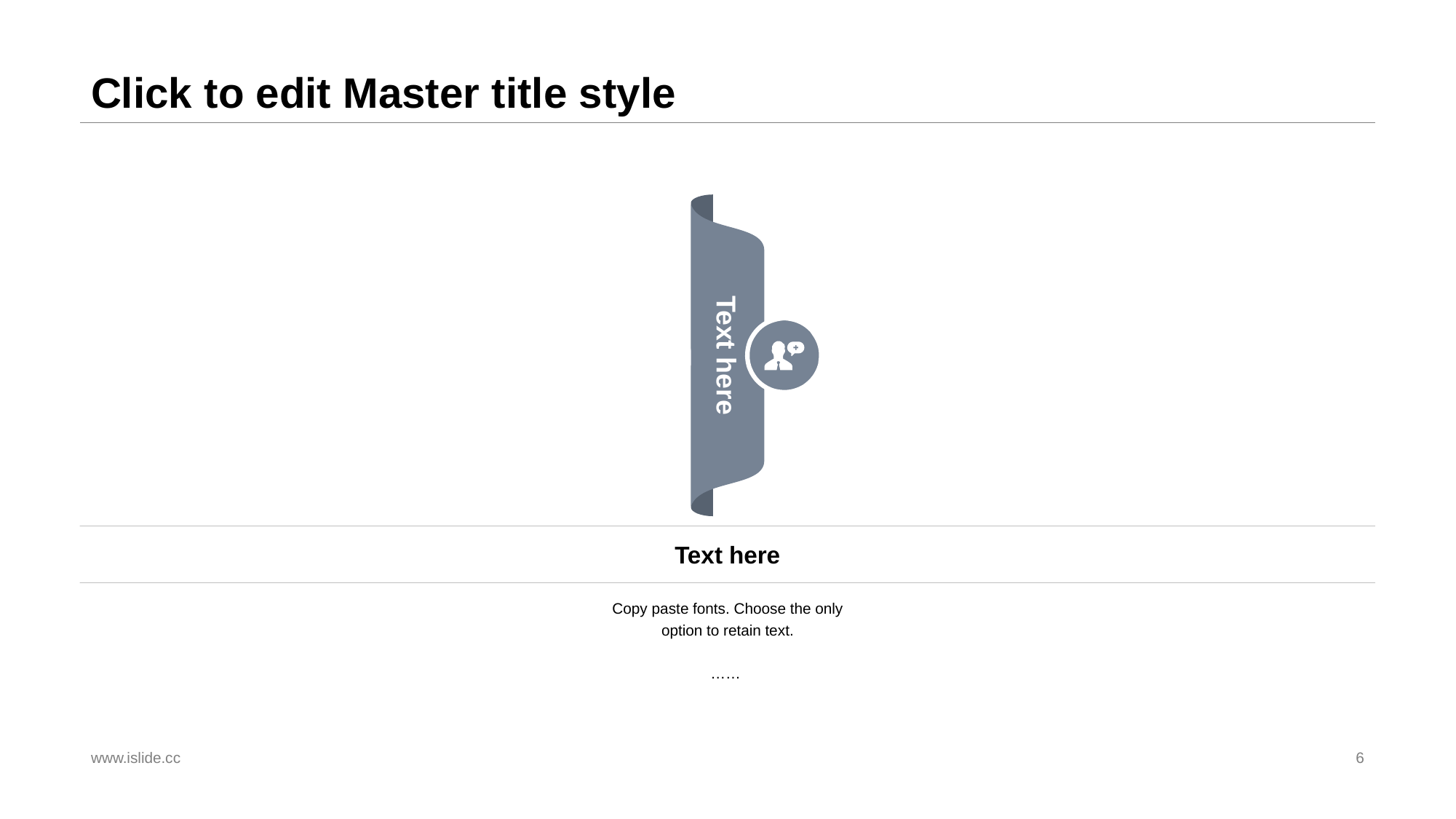

# Click to edit Master title style
Text here
Text here

Text here
Copy paste fonts. Choose the only option to retain text.
……
www.islide.cc
6